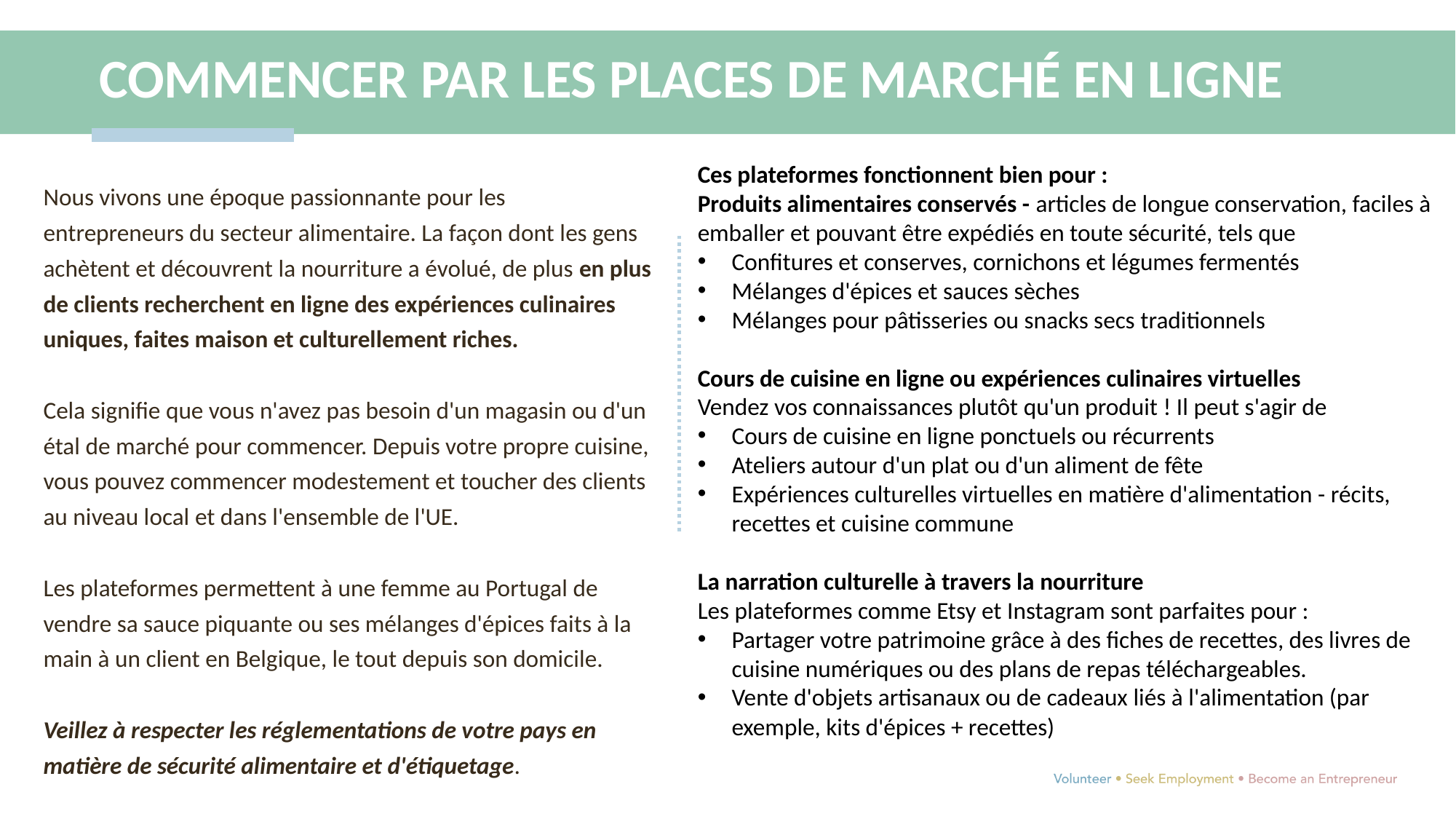

COMMENCER PAR LES PLACES DE MARCHÉ EN LIGNE
Ces plateformes fonctionnent bien pour :
Produits alimentaires conservés - articles de longue conservation, faciles à emballer et pouvant être expédiés en toute sécurité, tels que
Confitures et conserves, cornichons et légumes fermentés
Mélanges d'épices et sauces sèches
Mélanges pour pâtisseries ou snacks secs traditionnels

Cours de cuisine en ligne ou expériences culinaires virtuelles
Vendez vos connaissances plutôt qu'un produit ! Il peut s'agir de
Cours de cuisine en ligne ponctuels ou récurrents
Ateliers autour d'un plat ou d'un aliment de fête
Expériences culturelles virtuelles en matière d'alimentation - récits, recettes et cuisine commune

La narration culturelle à travers la nourriture
Les plateformes comme Etsy et Instagram sont parfaites pour :
Partager votre patrimoine grâce à des fiches de recettes, des livres de cuisine numériques ou des plans de repas téléchargeables.
Vente d'objets artisanaux ou de cadeaux liés à l'alimentation (par exemple, kits d'épices + recettes)
Nous vivons une époque passionnante pour les entrepreneurs du secteur alimentaire. La façon dont les gens achètent et découvrent la nourriture a évolué, de plus en plus de clients recherchent en ligne des expériences culinaires uniques, faites maison et culturellement riches.

Cela signifie que vous n'avez pas besoin d'un magasin ou d'un étal de marché pour commencer. Depuis votre propre cuisine, vous pouvez commencer modestement et toucher des clients au niveau local et dans l'ensemble de l'UE.

Les plateformes permettent à une femme au Portugal de vendre sa sauce piquante ou ses mélanges d'épices faits à la main à un client en Belgique, le tout depuis son domicile.

Veillez à respecter les réglementations de votre pays en matière de sécurité alimentaire et d'étiquetage.